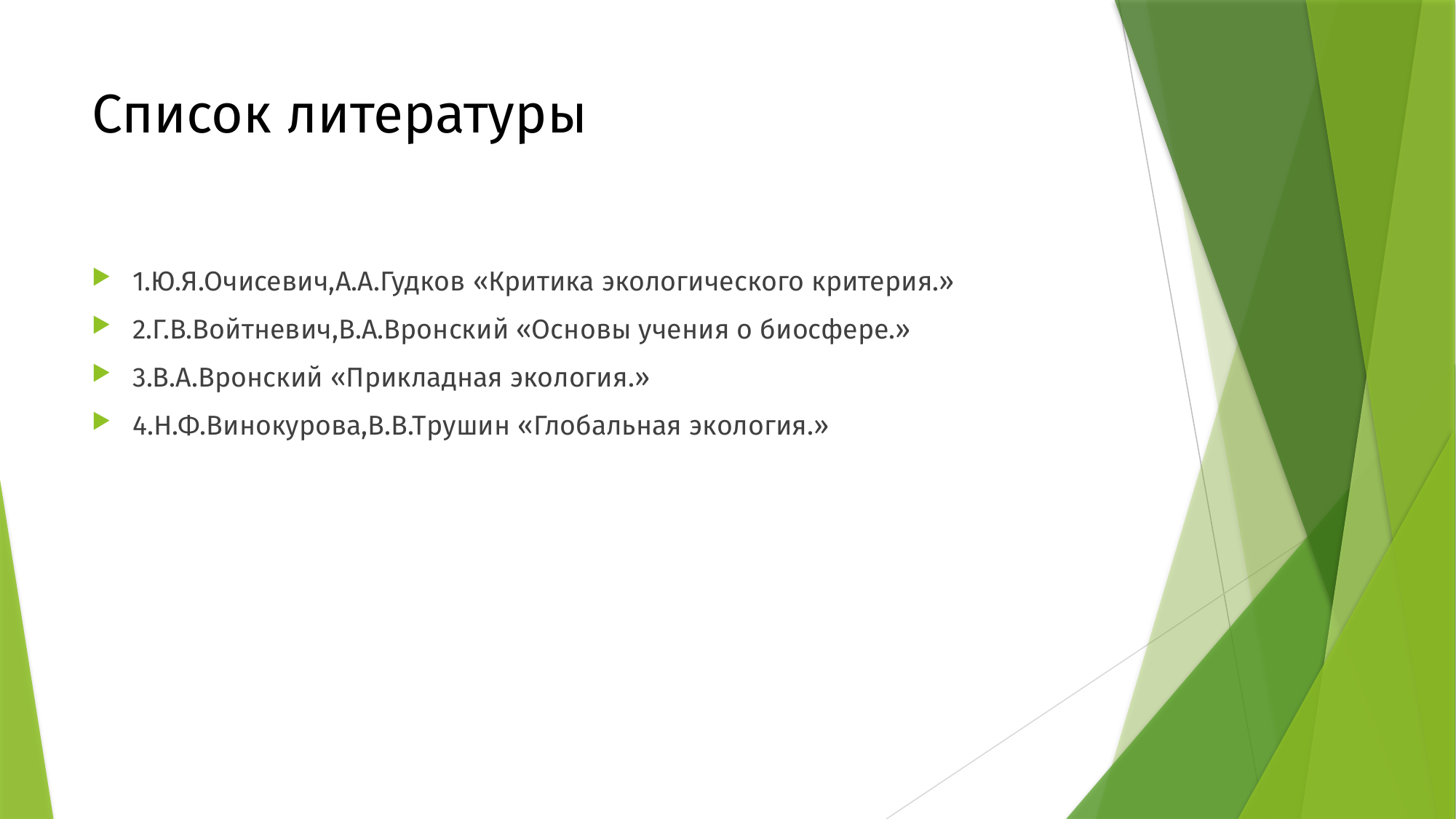

# Список литературы
1.Ю.Я.Очисевич,А.А.Гудков «Критика экологического критерия.»
2.Г.В.Войтневич,В.А.Вронский «Основы учения о биосфере.»
3.В.А.Вронский «Прикладная экология.»
4.Н.Ф.Винокурова,В.В.Трушин «Глобальная экология.»